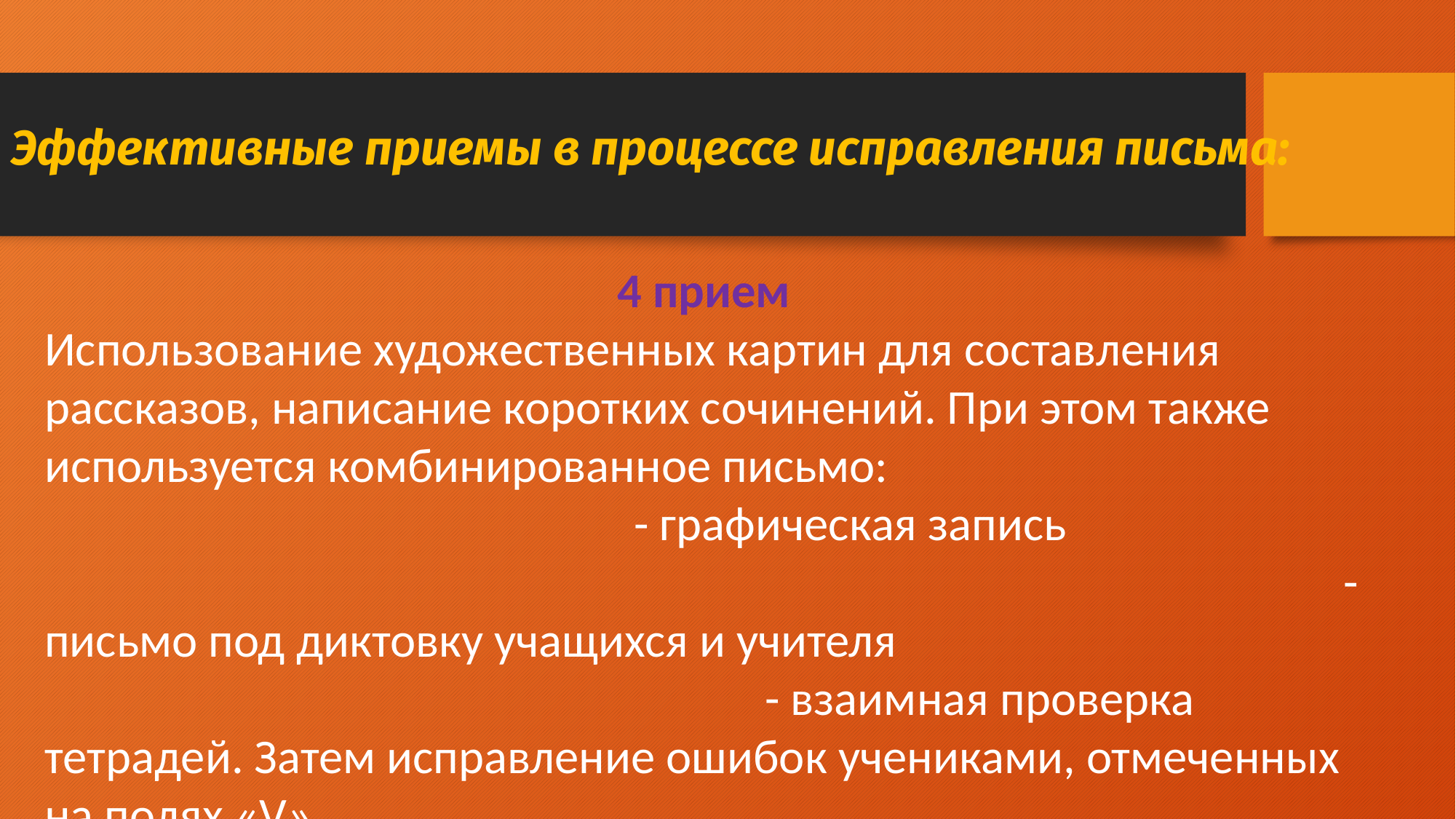

# Эффективные приемы в процессе исправления письма:
4 прием
Использование художественных картин для составления рассказов, написание коротких сочинений. При этом также используется комбинированное письмо:                                                                                                  - графическая запись                                                                                                                                                   - письмо под диктовку учащихся и учителя                                                                                                             - взаимная проверка тетрадей. Затем исправление ошибок учениками, отмеченных на полях «V».